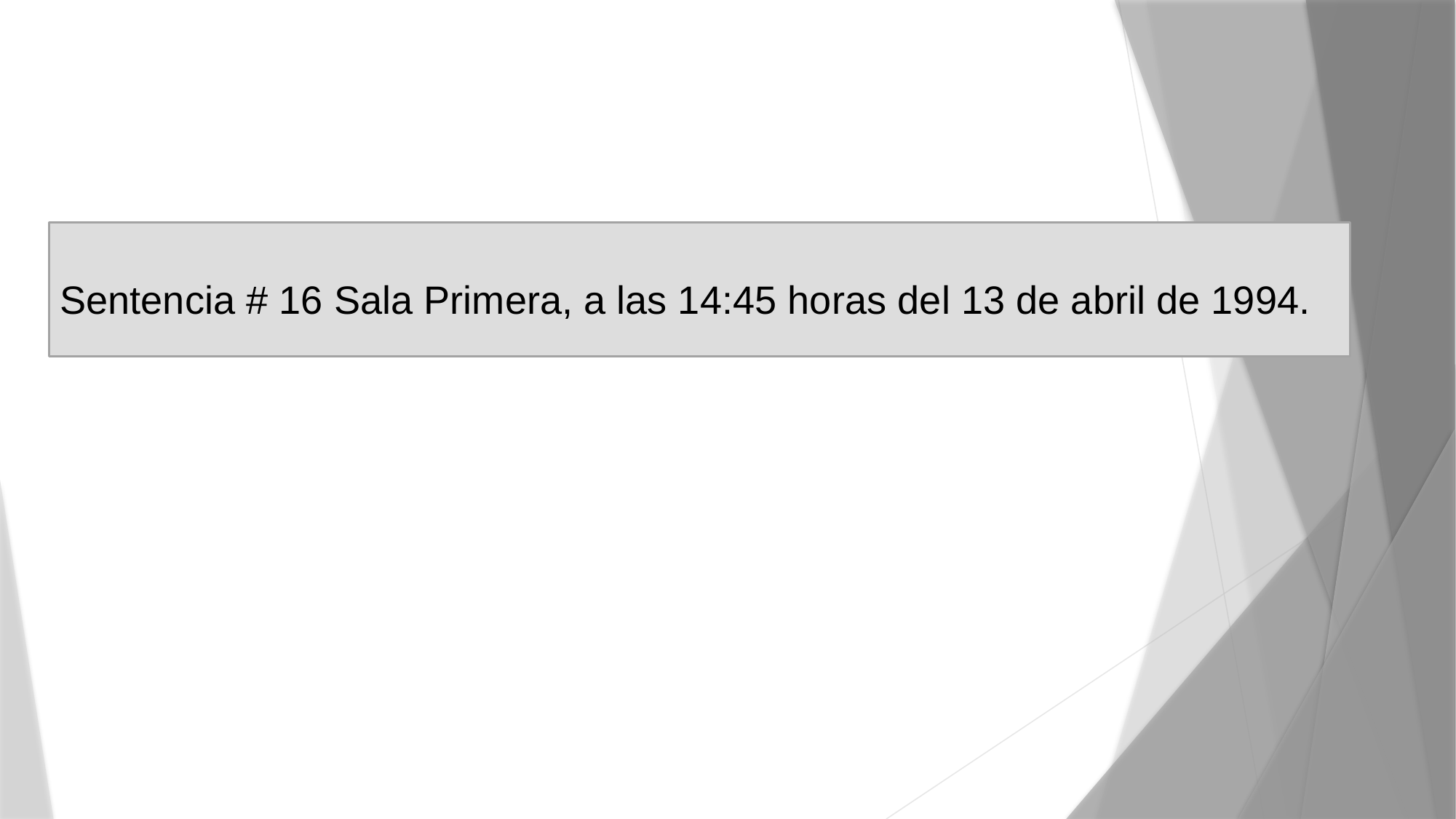

Sentencia # 16 Sala Primera, a las 14:45 horas del 13 de abril de 1994.